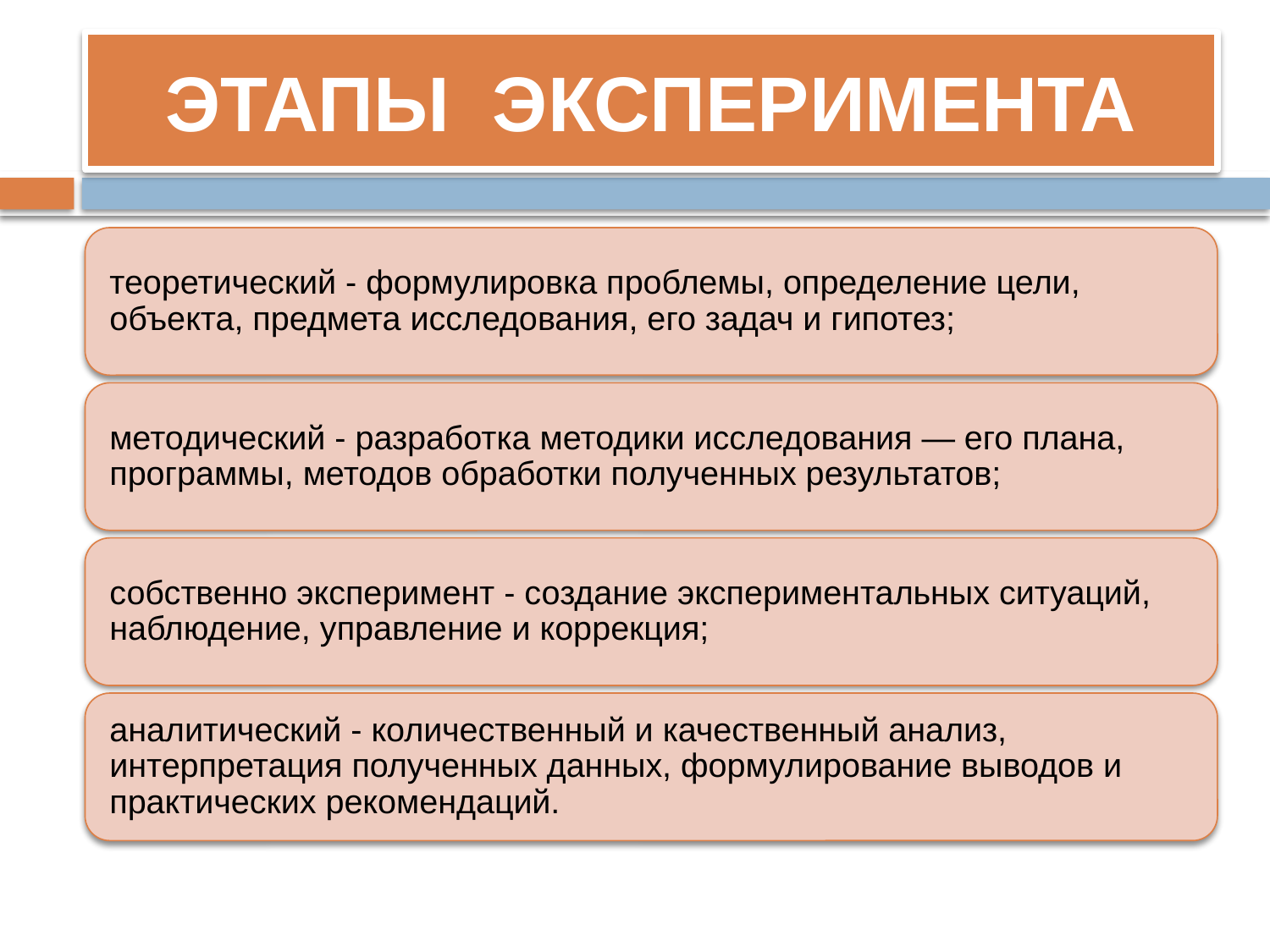

# ЭТАПЫ  ЭКСПЕРИМЕНТА
теоретический - формулировка проблемы, определение цели, объекта, предмета исследования, его задач и гипотез;
методический - разработка методики исследования — его плана, программы, методов обработки полученных результатов;
собственно эксперимент - создание экспериментальных ситуаций, наблюдение, управление и коррекция;
аналитический - количественный и качественный анализ, интерпретация полученных данных, формулирование выводов и практических рекомендаций.